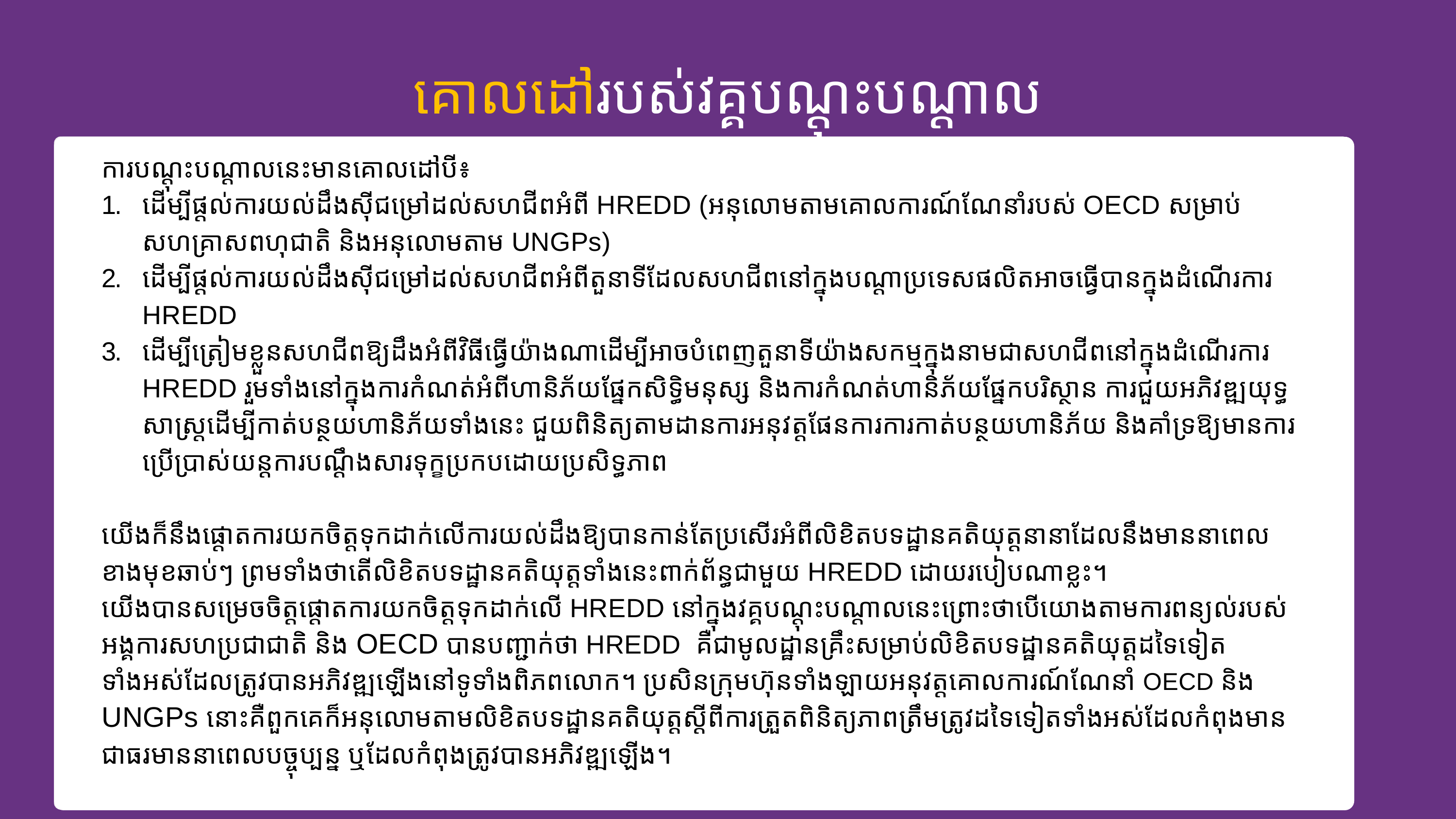

គោលដៅ​របស់​វគ្គបណ្ដុះបណ្ដាល

ការបណ្ដុះបណ្ដាលនេះមានគោលដៅ​បី៖
ដើម្បីផ្ដល់​ការយល់ដឹង​ស៊ីជម្រៅដល់​សហជីព​អំពី ​HREDD (អនុលោម​តាម​គោលការណ៍ណែនាំរបស់​ OECD សម្រាប់សហគ្រាសពហុជាតិ និងអនុលោមតាម​​ UNGPs)
ដើម្បីផ្ដល់​ការយល់ដឹង​ស៊ីជម្រៅដល់​សហជីពអំពី​តួនាទីដែលសហជីពនៅក្នុងបណ្ដាប្រទេសផលិត​អាច​ធ្វើបាន​ក្នុងដំណើរការ​ HREDD
ដើម្បីត្រៀមខ្លួនសហជីពឱ្យដឹងអំពី​វិធី​ធ្វើយ៉ាងណា​ដើម្បីអាច​បំពេញតួនាទី​យ៉ាងសកម្ម​ក្នុងនាម​ជាសហជីពនៅក្នុង​ដំណើរការ HREDD រួមទាំងនៅក្នុងការកំណត់អំពី​ហានិភ័យផ្នែកសិទ្ធិមនុស្ស និងការកំណត់ហានិភ័យ​ផ្នែកបរិស្ថាន ការជួយអភិវឌ្ឍយុទ្ធ​សាស្ត្រ​ដើម្បីកាត់បន្ថយហានិភ័យ​ទាំងនេះ ជួយពិនិត្យតាមដាន​ការអនុវត្ត​ផែនការ​ការកាត់បន្ថយហានិភ័យ ​និងគាំទ្រ​ឱ្យមានការប្រើប្រាស់​យន្តការ​បណ្ដឹង​សារទុក្ខ​ប្រកបដោយប្រសិទ្ធភាព​

យើងក៏នឹងផ្ដោតការយកចិត្ត​ទុកដាក់​លើការយល់ដឹងឱ្យបាន​កាន់តែប្រសើរ​អំពី​លិខិតបទដ្ឋានគតិយុត្តនានា​ដែល​នឹង​មាននាពេលខាងមុខឆាប់ៗ ព្រមទាំង​ថាតើ​លិខិត​បទដ្ឋានគតិយុត្ត​ទាំងនេះពាក់ព័ន្ធ​ជាមួយ HREDD ដោយរបៀបណាខ្លះ​។
យើងបានសម្រេចចិត្ត​ផ្តោត​ការយកចិត្តទុកដាក់​លើ​ HREDD នៅក្នុងវគ្គបណ្ដុះបណ្ដាលនេះ​ព្រោះថា​បើយោងតាមការពន្យល់​របស់​អង្គការសហប្រជាជាតិ និង OECD បានបញ្ជាក់ថា HREDD ​ គឺជាមូលដ្ឋានគ្រឹះសម្រាប់លិខិតបទដ្ឋានគតិយុត្ត​ដទៃទៀត​ទាំងអស់ដែលត្រូវបាន​អភិវឌ្ឍឡើងនៅទូទាំងពិភពលោក។ ប្រសិន​ក្រុមហ៊ុនទាំងឡាយ​អនុវត្ត​គោលការណ៍ណែនាំ OECD និង UNGPs នោះគឺពួកគេ​ក៏អនុលោមតាមលិខិតបទដ្ឋានគតិយុត្ត​ស្ដីពី​ការត្រួតពិនិត្យ​ភាព​ត្រឹមត្រូវ​​ដទៃទៀត​ទាំងអស់ដែលកំពុងមានជាធរមាន​នាពេល​បច្ចុប្បន្ន​ ឬដែលកំពុងត្រូវបាន​អភិវឌ្ឍឡើង។